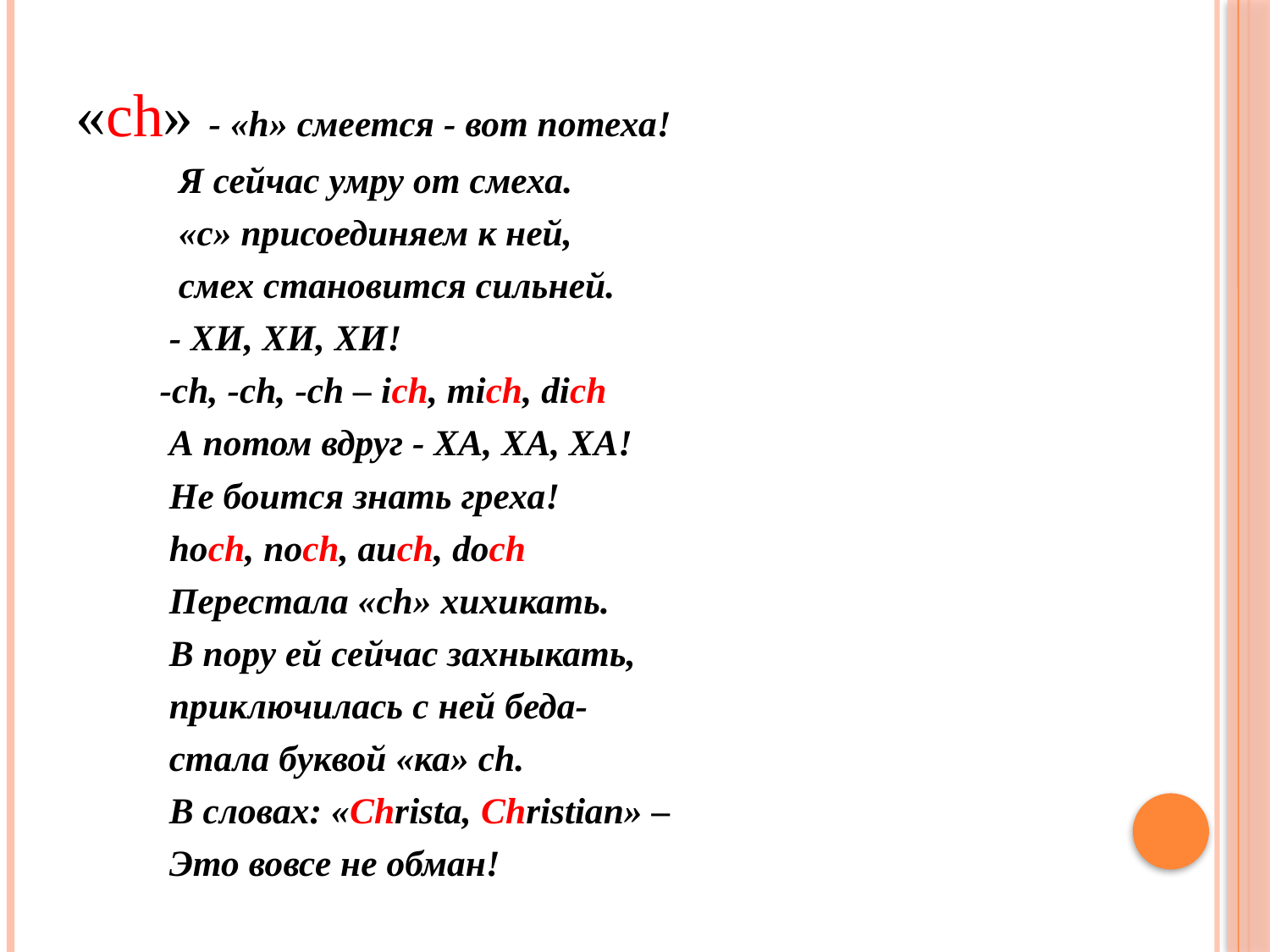

«ch» - «h» смеется - вот потеха!
           Я сейчас умру от смеха.
           «c» присоединяем к ней,
           смех становится сильней.
          - ХИ, ХИ, ХИ!
         -ch, -ch, -ch – ich, mich, dich
          А потом вдруг - ХА, ХА, ХА!
          Не боится знать греха!
          hoch, noch, auch, doch
          Перестала «ch» хихикать.
          В пору ей сейчас захныкать,
          приключилась с ней беда-
          стала буквой «ка» ch.
          В словах: «Christa, Christian» –
          Это вовсе не обман!